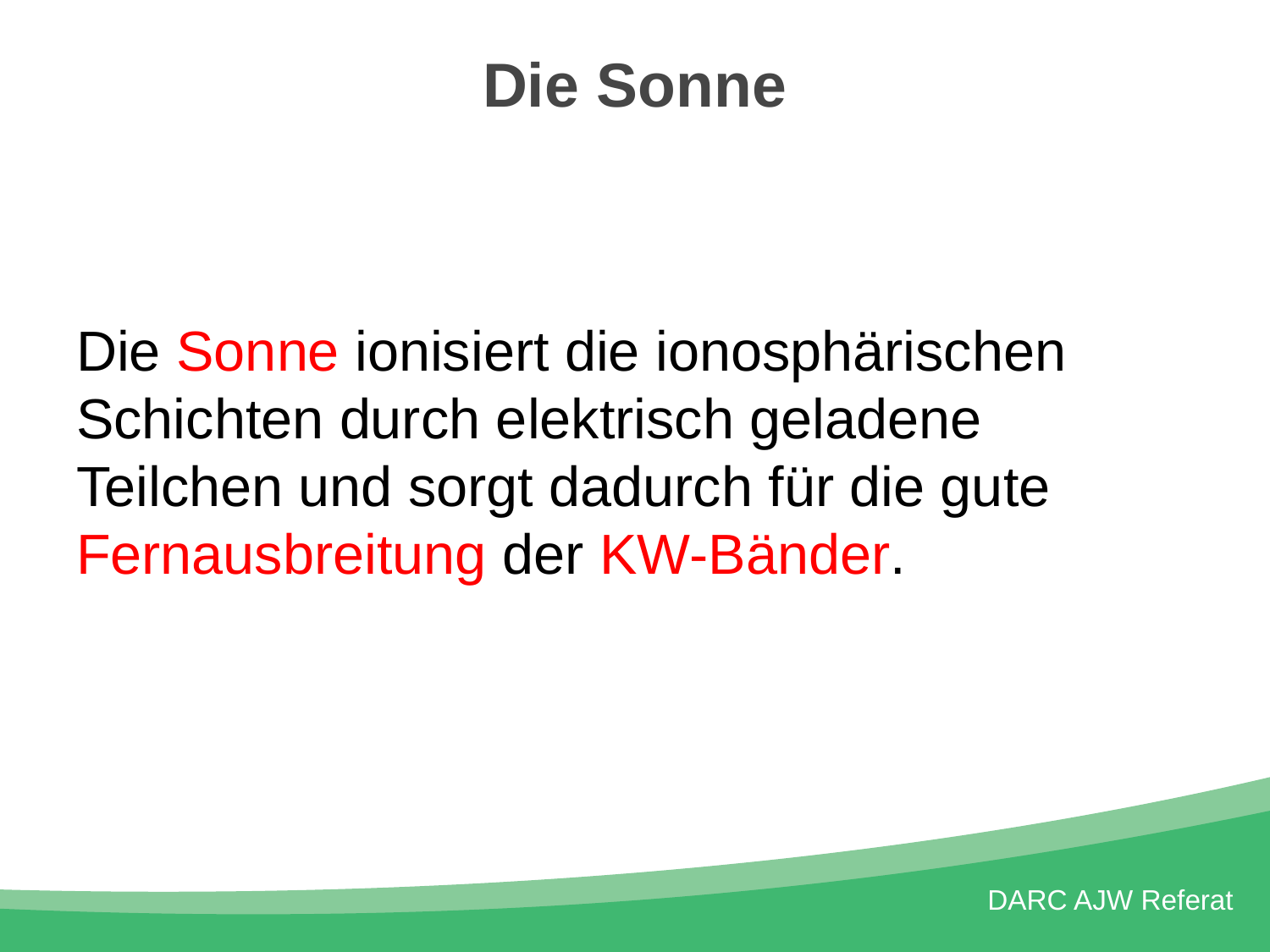

# Die Sonne

Die Sonne ionisiert die ionosphärischen Schichten durch elektrisch geladene Teilchen und sorgt dadurch für die gute Fernausbreitung der KW-Bänder.